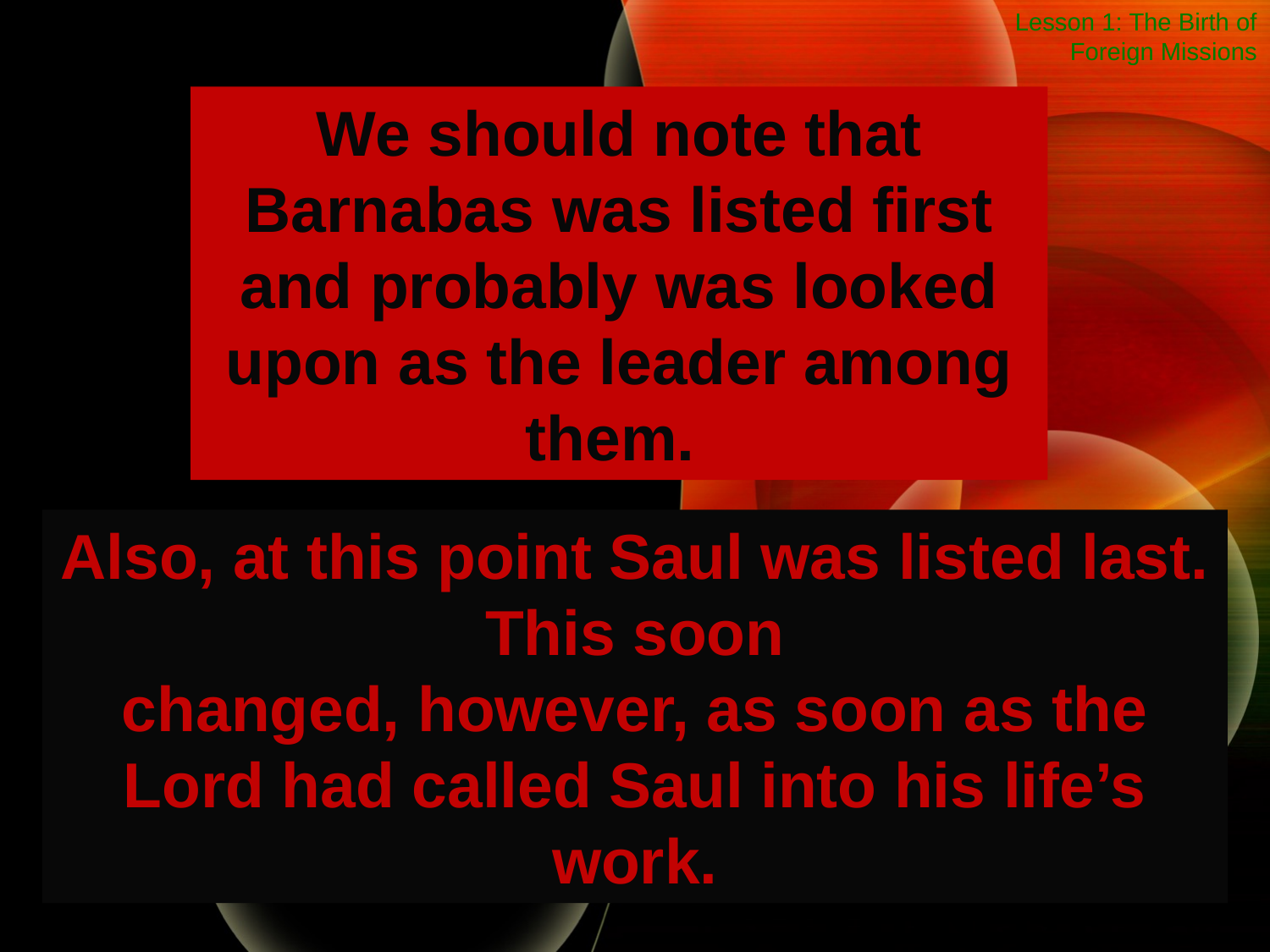

Lesson 1: The Birth of Foreign Missions
We should note that Barnabas was listed first and probably was looked upon as the leader among them.
Also, at this point Saul was listed last. This soon
changed, however, as soon as the Lord had called Saul into his life’s work.